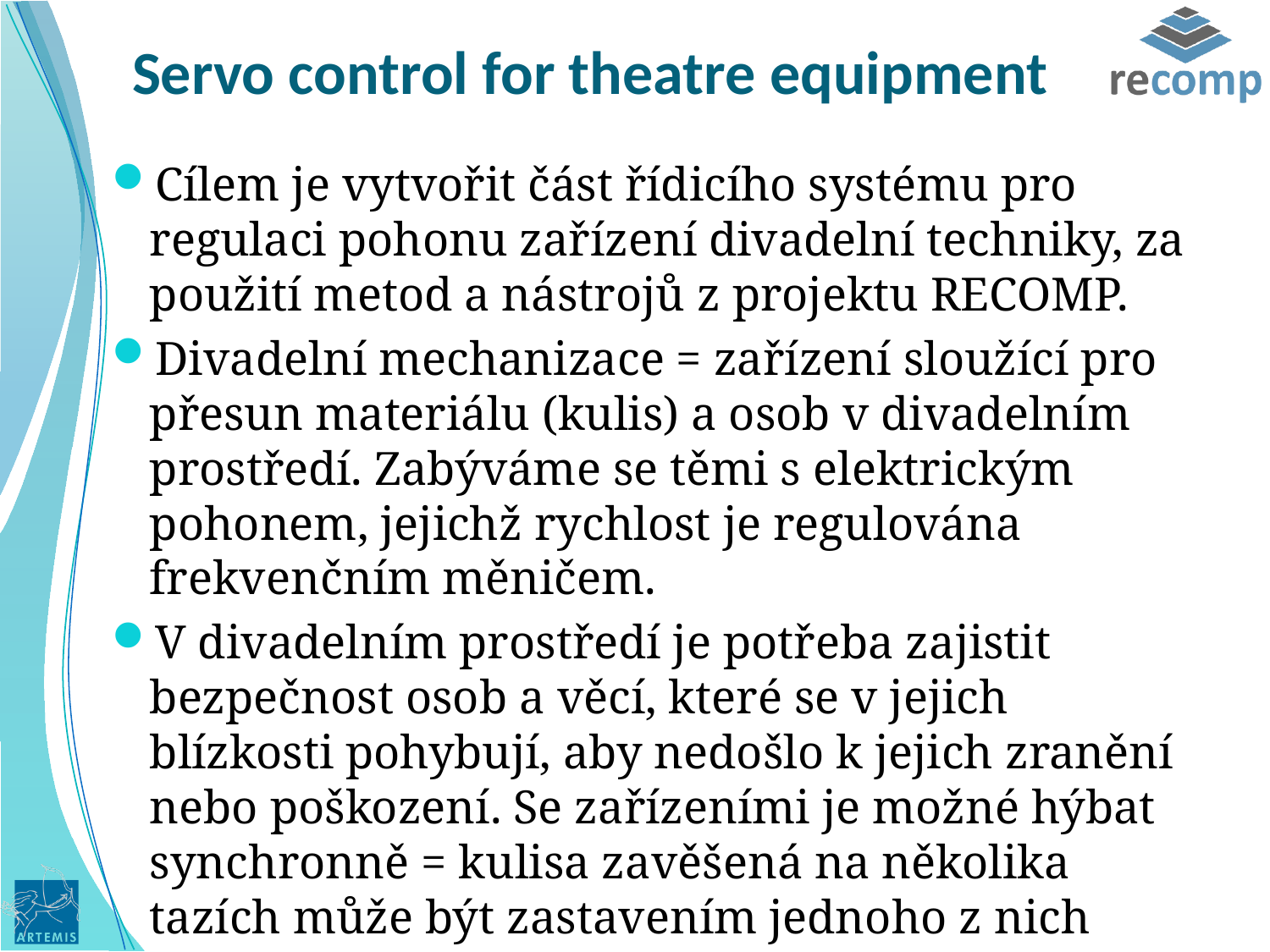

# Servo control for theatre equipment
Cílem je vytvořit část řídicího systému pro regulaci pohonu zařízení divadelní techniky, za použití metod a nástrojů z projektu RECOMP.
Divadelní mechanizace = zařízení sloužící pro přesun materiálu (kulis) a osob v divadelním prostředí. Zabýváme se těmi s elektrickým pohonem, jejichž rychlost je regulována frekvenčním měničem.
V divadelním prostředí je potřeba zajistit bezpečnost osob a věcí, které se v jejich blízkosti pohybují, aby nedošlo k jejich zranění nebo poškození. Se zařízeními je možné hýbat synchronně = kulisa zavěšená na několika tazích může být zastavením jednoho z nich poškozena (tomu je nutné zabránit)